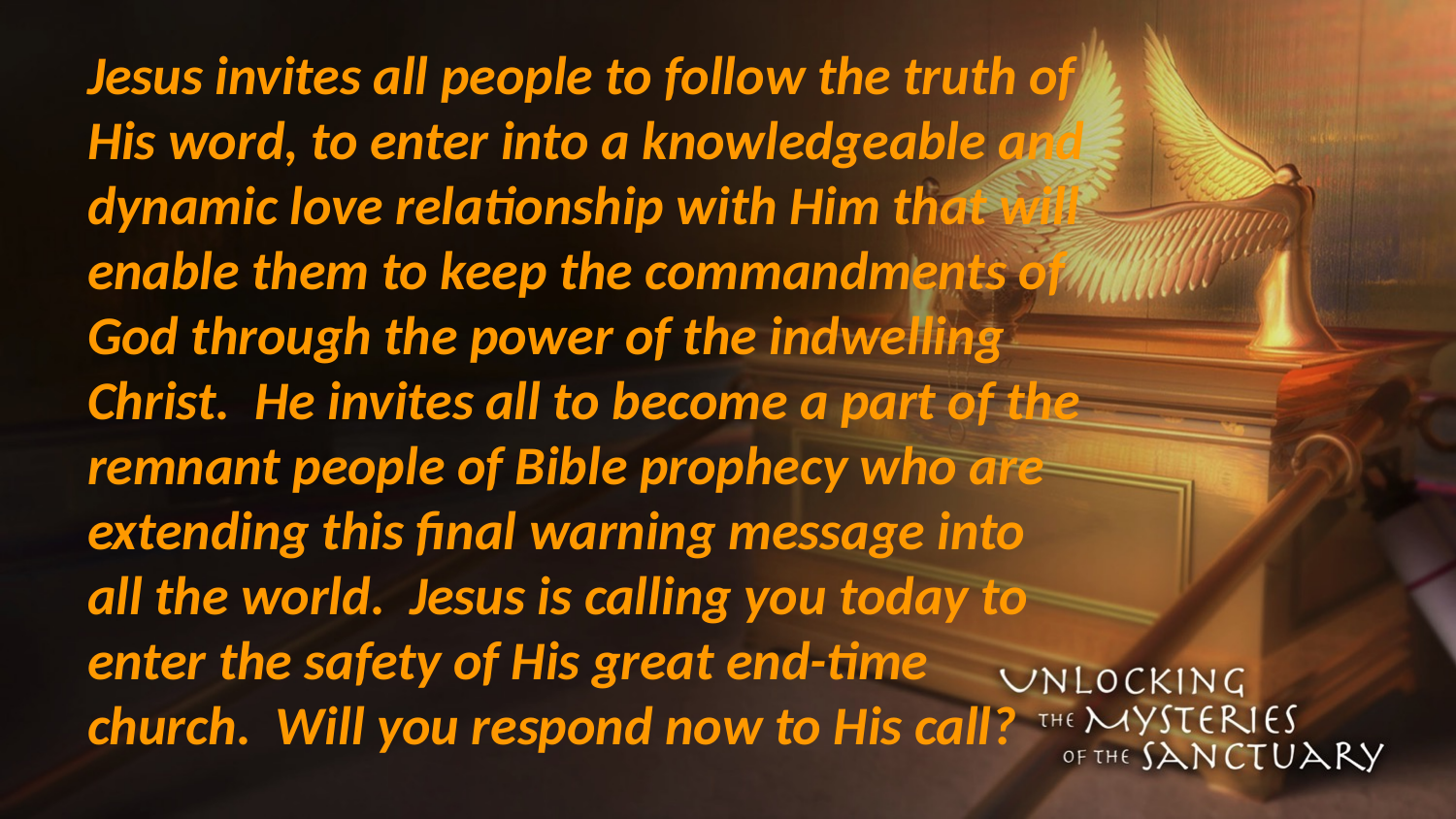

#
Jesus invites all people to follow the truth of His word, to enter into a knowledgeable and dynamic love relationship with Him that will enable them to keep the commandments of God through the power of the indwelling Christ.  He invites all to become a part of the remnant people of Bible prophecy who are extending this final warning message into all the world.  Jesus is calling you today to enter the safety of His great end-time church.  Will you respond now to His call?